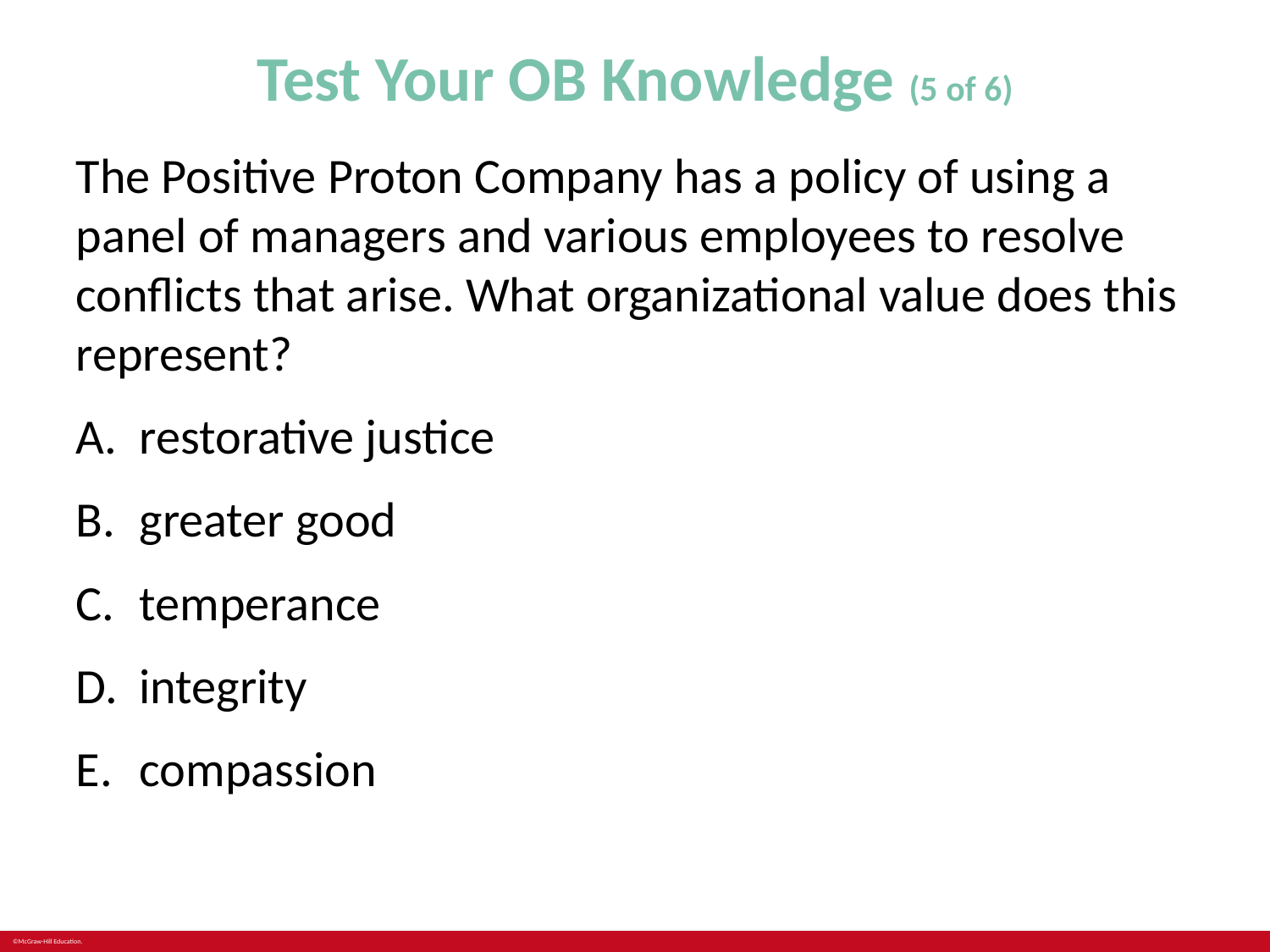

# Test Your OB Knowledge (5 of 6)
The Positive Proton Company has a policy of using a panel of managers and various employees to resolve conflicts that arise. What organizational value does this represent?
restorative justice
greater good
temperance
integrity
compassion